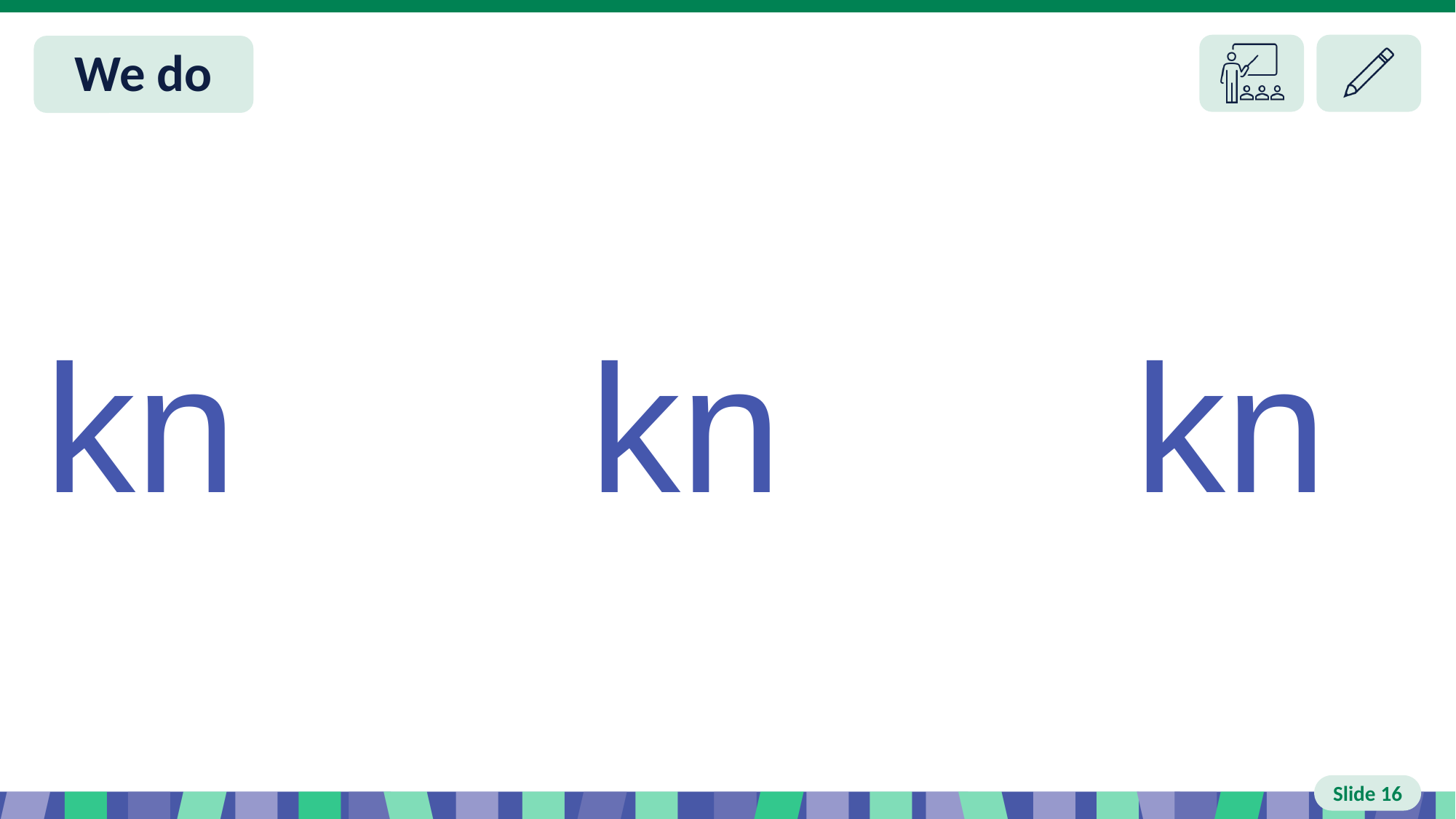

# Slide 16 We do
kn       kn       kn